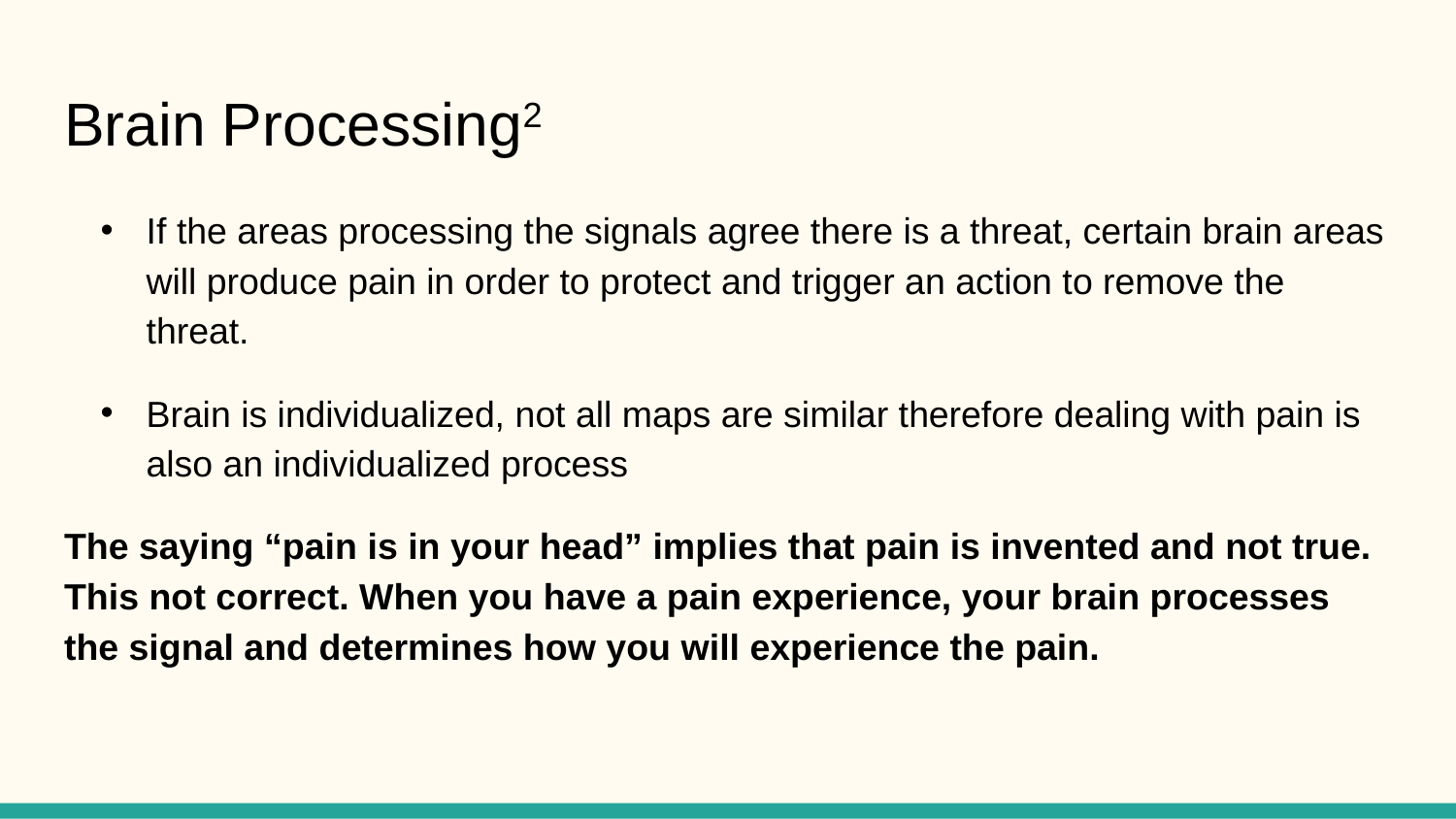

# Brain Processing2
If the areas processing the signals agree there is a threat, certain brain areas will produce pain in order to protect and trigger an action to remove the threat.
Brain is individualized, not all maps are similar therefore dealing with pain is also an individualized process
The saying “pain is in your head” implies that pain is invented and not true. This not correct. When you have a pain experience, your brain processes the signal and determines how you will experience the pain.